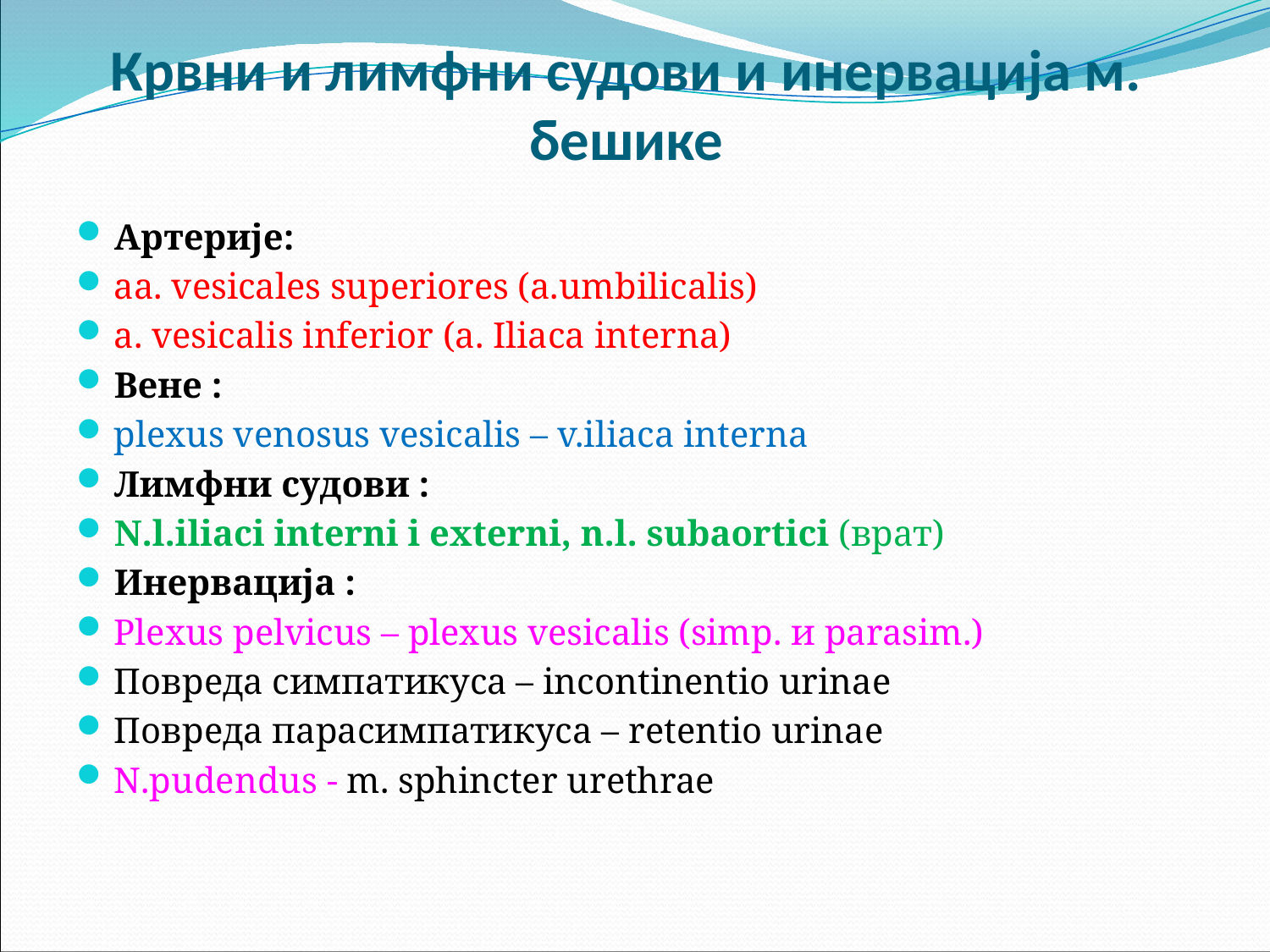

Крвни и лимфни судови и инервација м. бешике
Артерије:
aa. vesicales superiores (a.umbilicalis)
a. vesicalis inferior (a. Iliaca interna)
Вене :
plexus venosus vesicalis – v.iliaca interna
Лимфни судови :
N.l.iliaci interni i externi, n.l. subaortici (врат)
Инервација :
Plexus pelvicus – plexus vesicalis (simp. и parasim.)
Повреда симпатикуса – incontinentio urinae
Повреда парасимпатикусa – retentio urinae
N.pudendus - m. sphincter urethrae